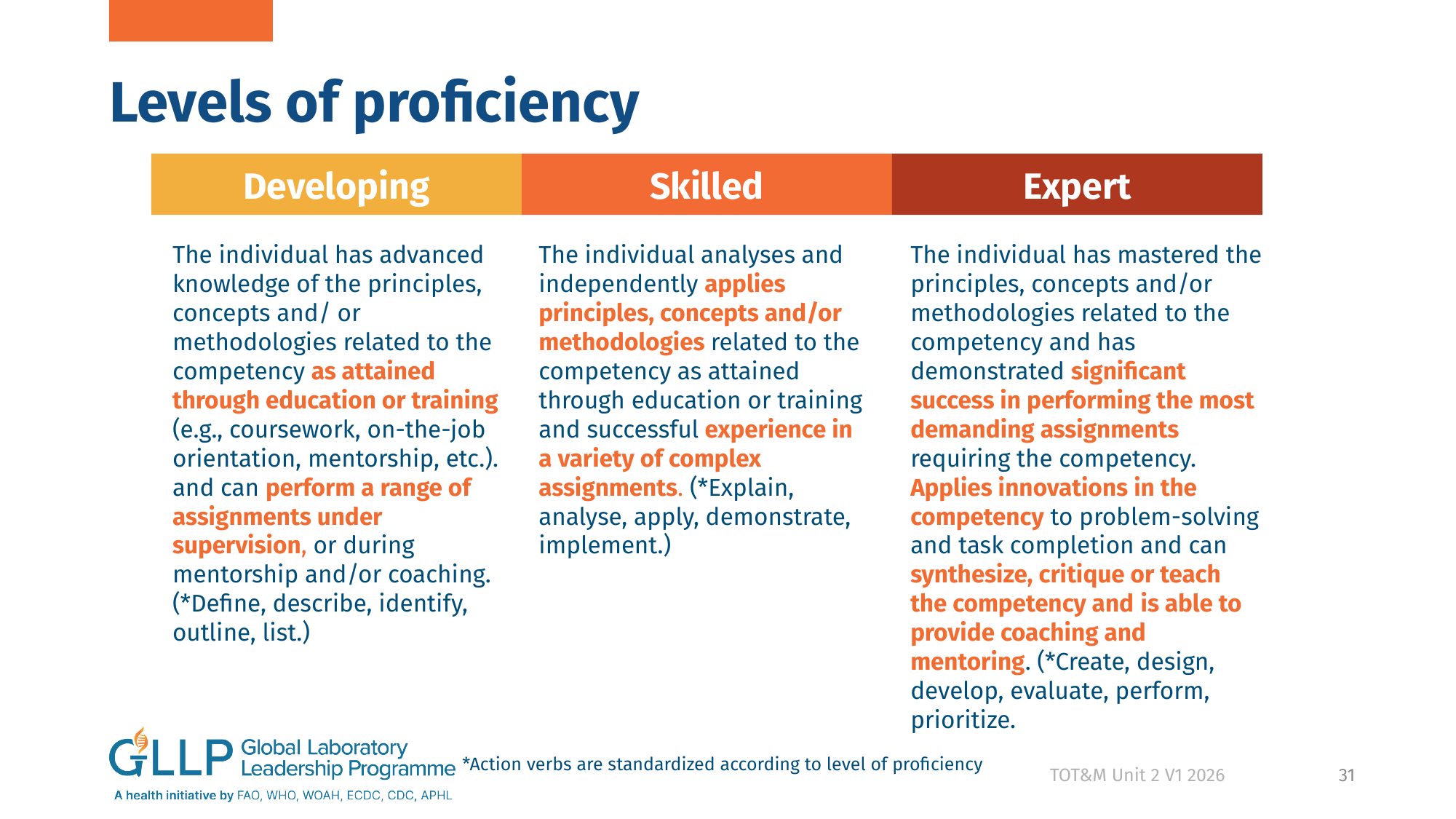

# Levels of proficiency
Expert
Developing
Skilled
The individual has advanced knowledge of the principles, concepts and/ or methodologies related to the competency as attained through education or training (e.g., coursework, on-the-job orientation, mentorship, etc.). and can perform a range of assignments under supervision, or during mentorship and/or coaching. (*Define, describe, identify, outline, list.)
The individual analyses and independently applies principles, concepts and/or methodologies related to the competency as attained through education or training and successful experience in a variety of complex assignments. (*Explain, analyse, apply, demonstrate, implement.)

The individual has mastered the principles, concepts and/or methodologies related to the competency and has demonstrated significant success in performing the most demanding assignments requiring the competency. Applies innovations in the competency to problem-solving and task completion and can synthesize, critique or teach the competency and is able to provide coaching and mentoring. (*Create, design, develop, evaluate, perform, prioritize.

TOT&M Unit 2 V1 2026
31
*Action verbs are standardized according to level of proficiency